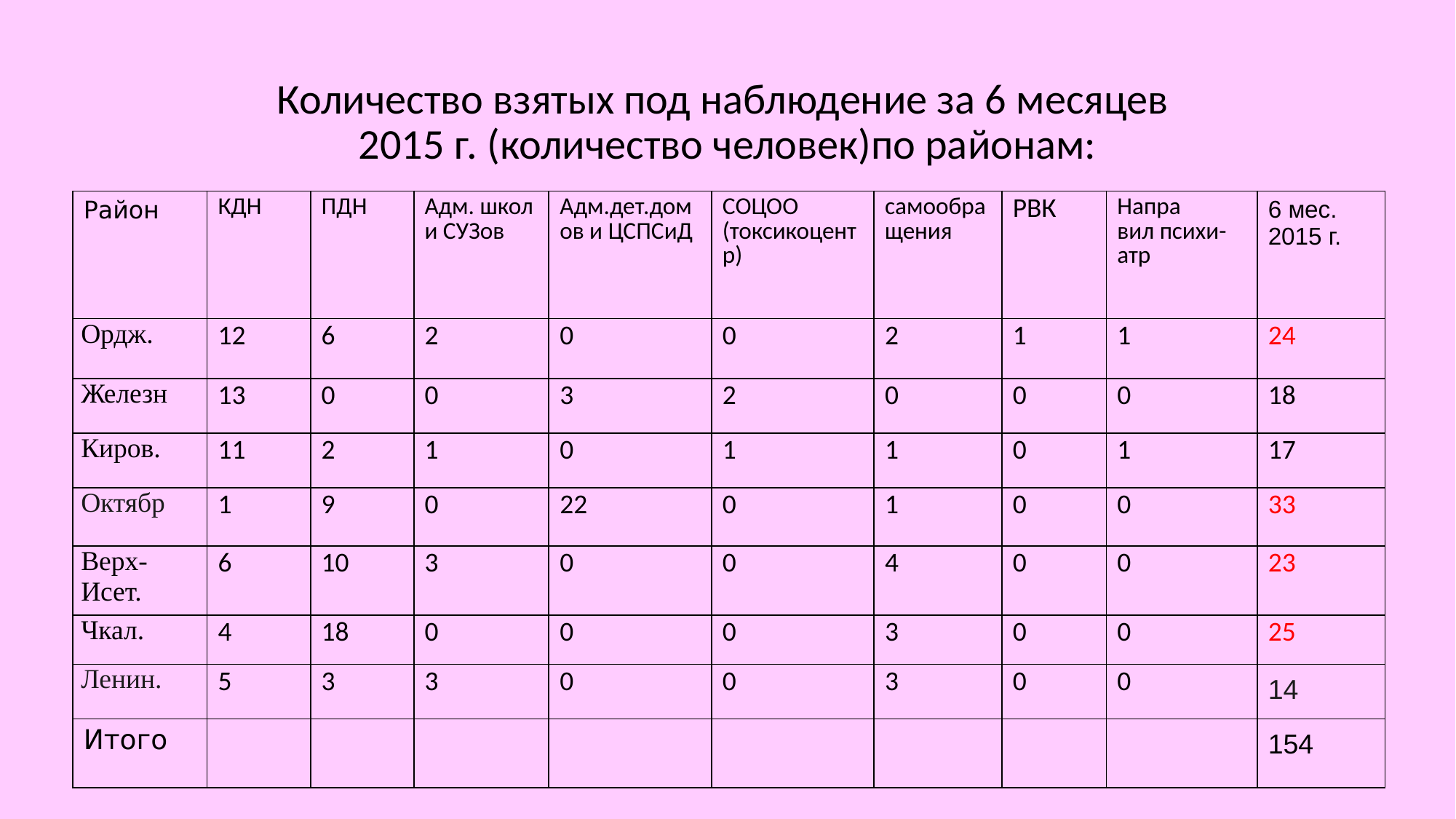

# Количество взятых под наблюдение за 6 месяцев 2015 г. (количество человек)по районам:
| Район | КДН | ПДН | Адм. школ и СУЗов | Адм.дет.домов и ЦСПСиД | СОЦОО (токсикоцентр) | самообращения | РВК | Напра вил психи- атр | 6 мес. 2015 г. |
| --- | --- | --- | --- | --- | --- | --- | --- | --- | --- |
| Ордж. | 12 | 6 | 2 | 0 | 0 | 2 | 1 | 1 | 24 |
| Железн | 13 | 0 | 0 | 3 | 2 | 0 | 0 | 0 | 18 |
| Киров. | 11 | 2 | 1 | 0 | 1 | 1 | 0 | 1 | 17 |
| Октябр | 1 | 9 | 0 | 22 | 0 | 1 | 0 | 0 | 33 |
| Верх-Исет. | 6 | 10 | 3 | 0 | 0 | 4 | 0 | 0 | 23 |
| Чкал. | 4 | 18 | 0 | 0 | 0 | 3 | 0 | 0 | 25 |
| Ленин. | 5 | 3 | 3 | 0 | 0 | 3 | 0 | 0 | 14 |
| Итого |  |  |  |  |  |  |  |  | 154 |